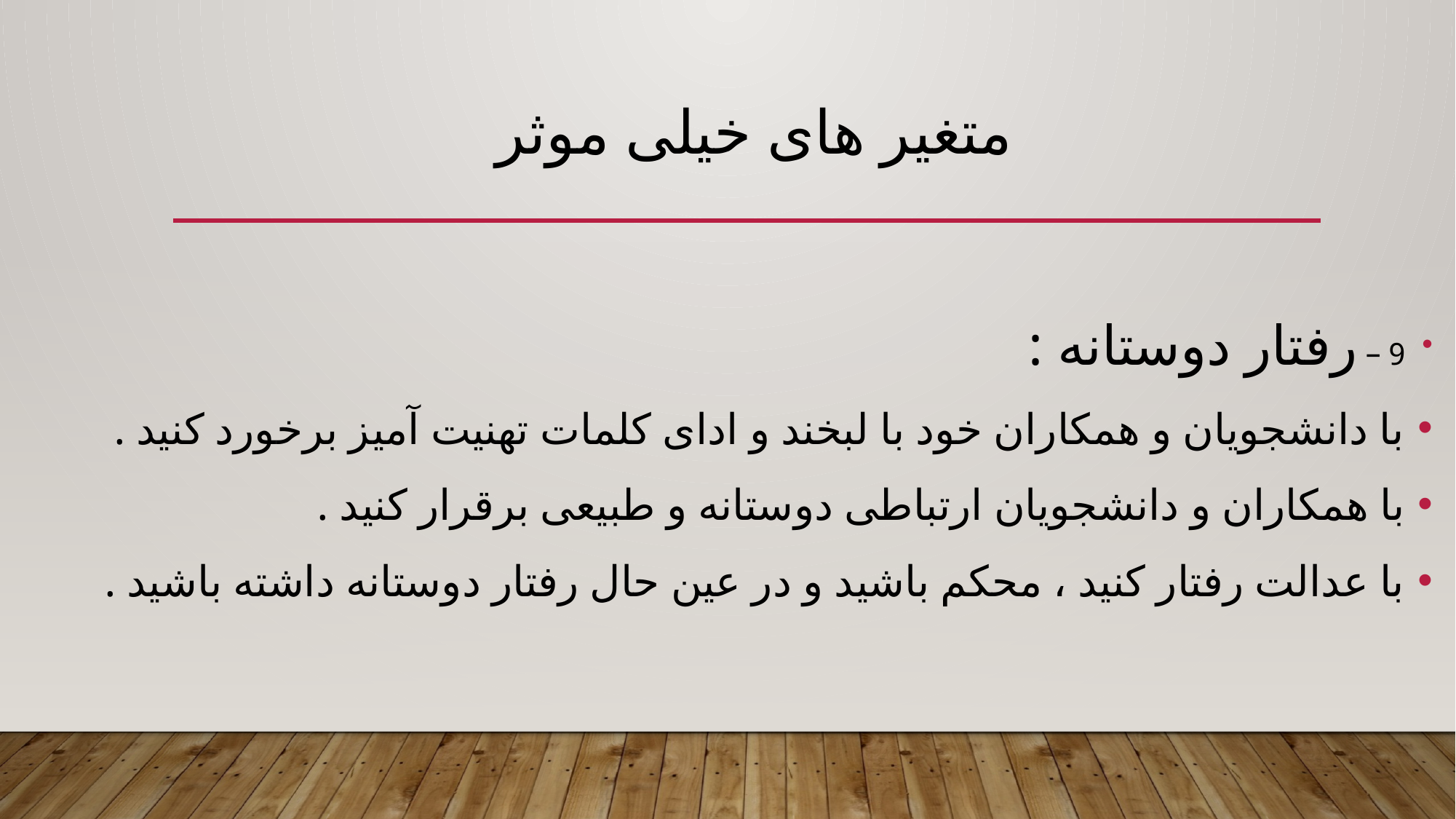

# متغیر های خیلی موثر

9 – رفتار دوستانه :
با دانشجویان و همکاران خود با لبخند و ادای کلمات تهنیت آمیز برخورد کنید .
با همکاران و دانشجویان ارتباطی دوستانه و طبیعی برقرار کنید .
با عدالت رفتار کنید ، محکم باشید و در عین حال رفتار دوستانه داشته باشید .